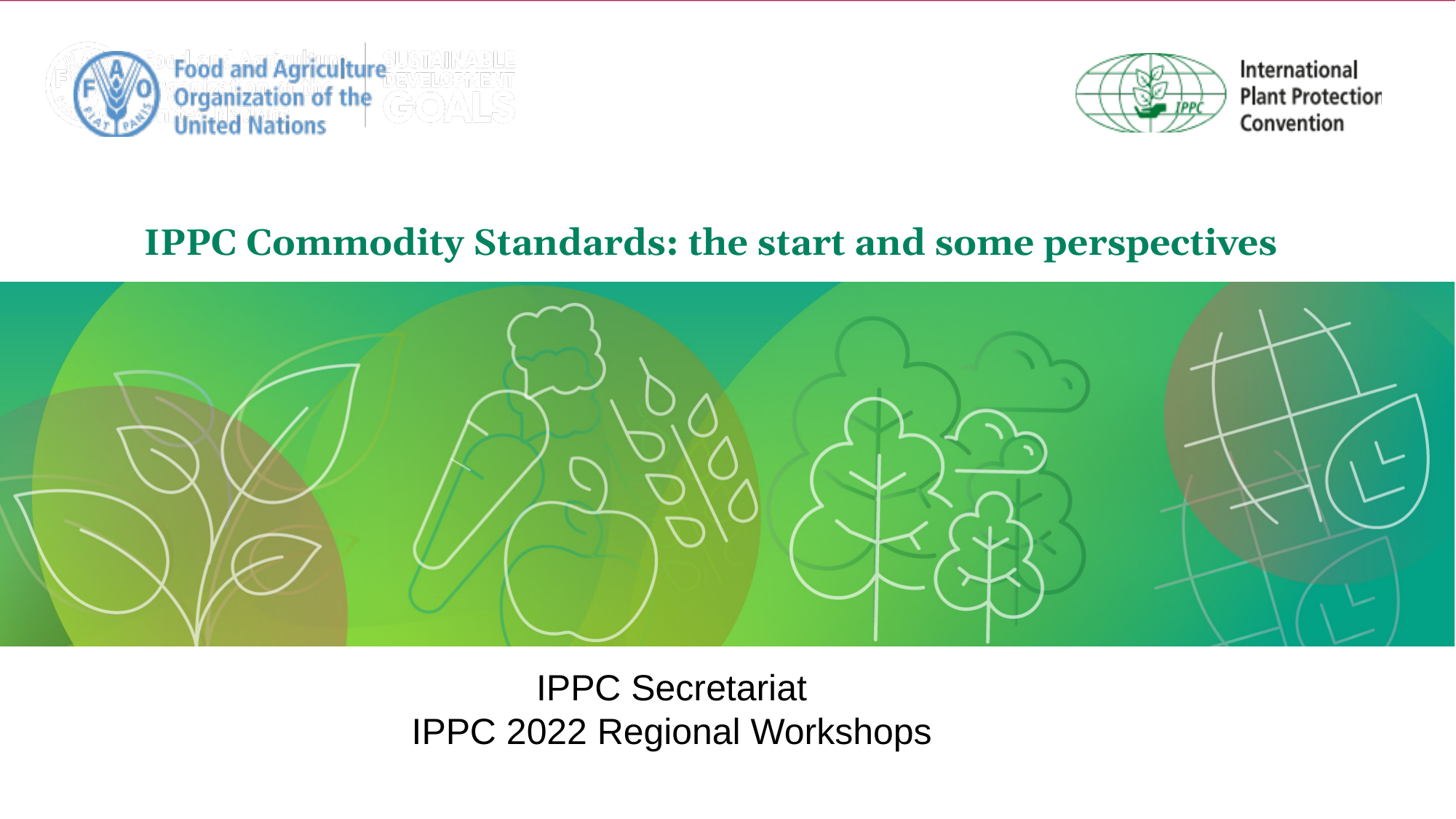

# IPPC Commodity Standards: the start and some perspectives
IPPC Secretariat
IPPC 2022 Regional Workshops